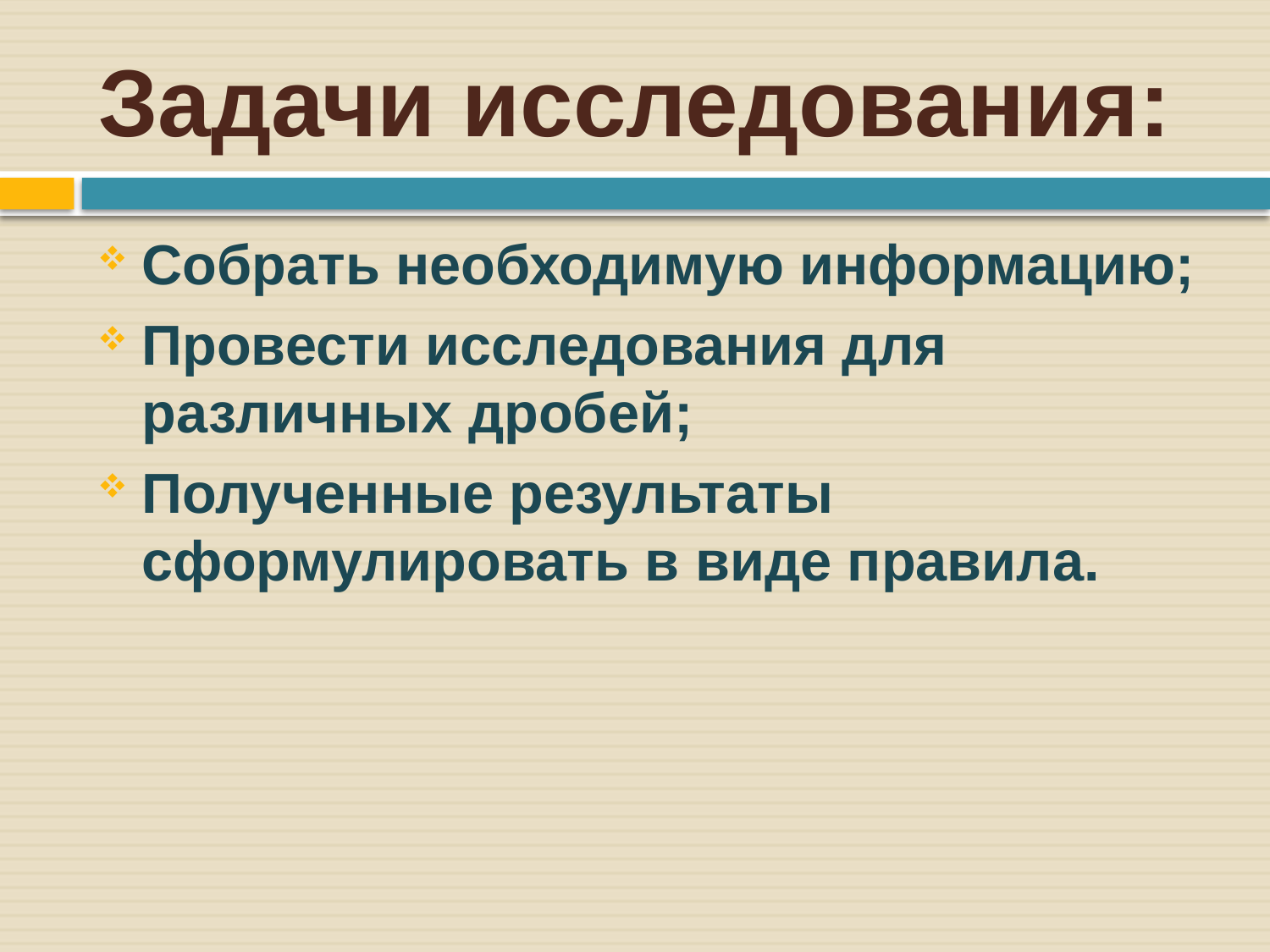

# Задачи исследования:
Собрать необходимую информацию;
Провести исследования для различных дробей;
Полученные результаты сформулировать в виде правила.